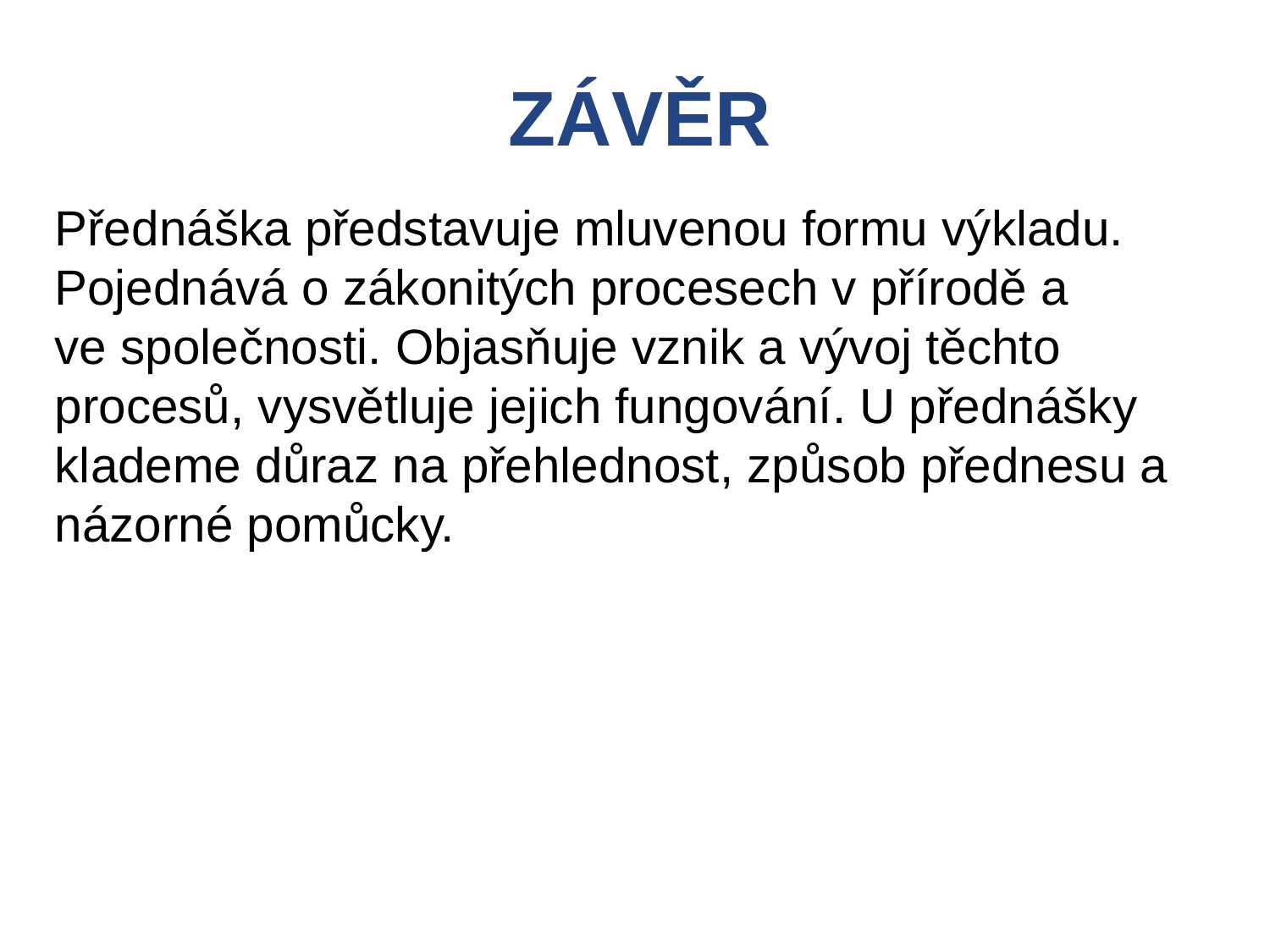

ZÁVĚR
Přednáška představuje mluvenou formu výkladu. Pojednává o zákonitých procesech v přírodě a
ve společnosti. Objasňuje vznik a vývoj těchto procesů, vysvětluje jejich fungování. U přednášky klademe důraz na přehlednost, způsob přednesu a názorné pomůcky.